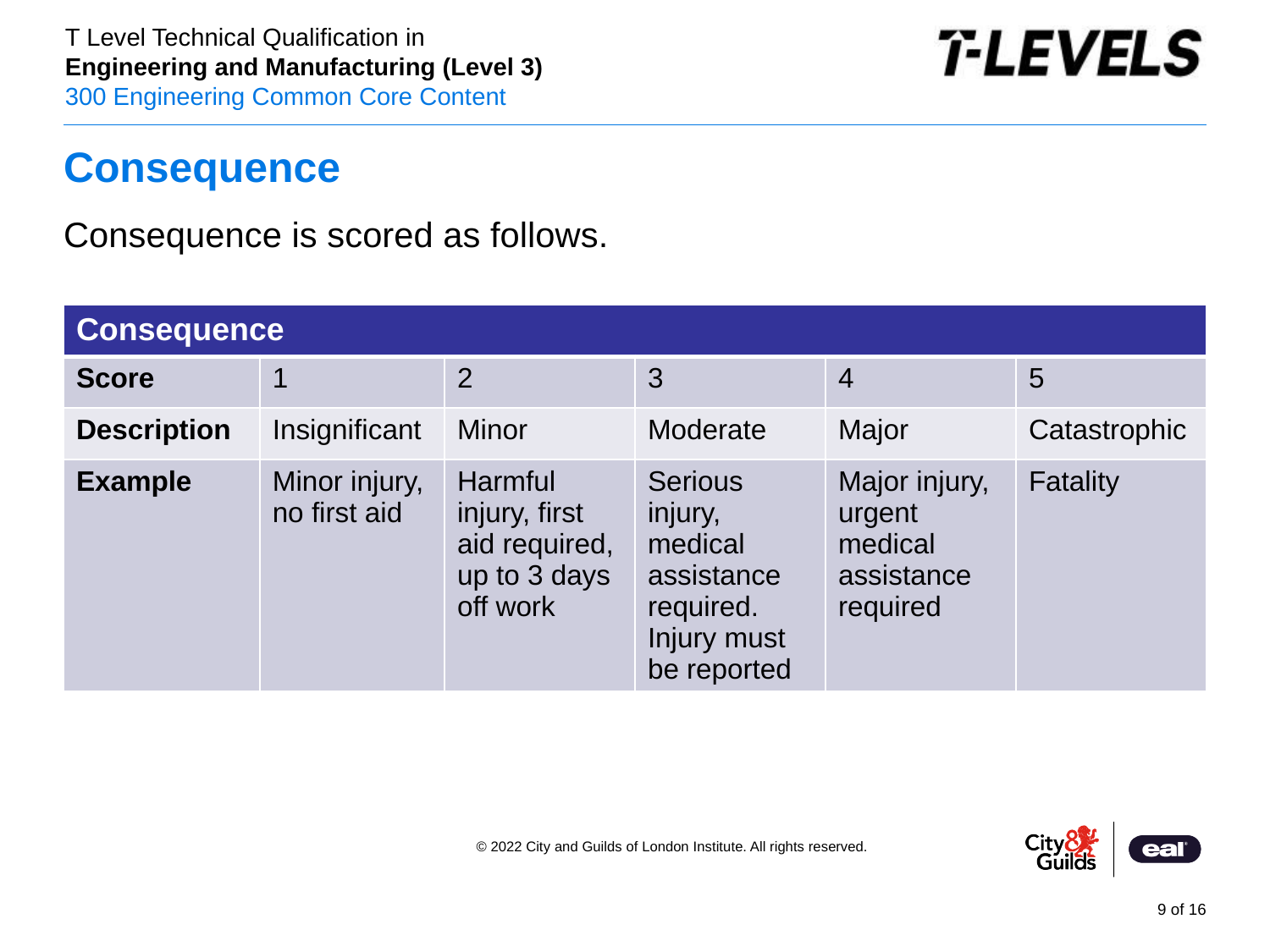

# Consequence
Consequence is scored as follows.

| Consequence |  |  |  |  |  |
| --- | --- | --- | --- | --- | --- |
| Score | 1 | 2 | 3 | 4 | 5 |
| Description | Insignificant | Minor | Moderate | Major | Catastrophic |
| Example | Minor injury, no first aid | Harmful injury, first aid required, up to 3 days off work | Serious injury, medical assistance required. Injury must be reported | Major injury, urgent medical assistance required | Fatality |